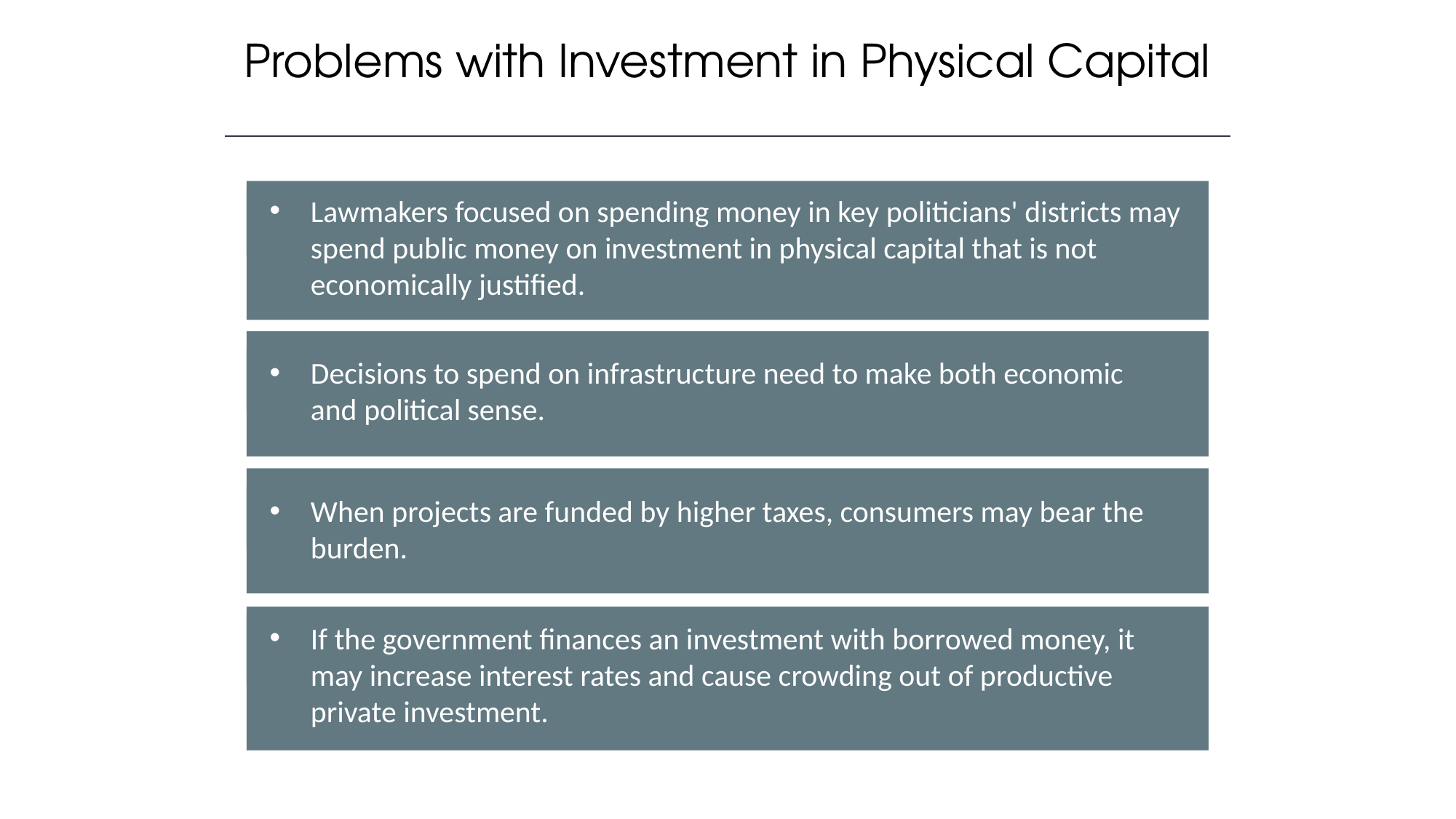

Problems with Investment in Physical Capital
HAWKES LEARNING

Lawmakers focused on spending money in key politicians' districts may spend public money on investment in physical capital that is not economically justified.

Decisions to spend on infrastructure need to make both economic and political sense.

When projects are funded by higher taxes, consumers may bear the burden.
The CPI is subject to two types of bias: substitution bias and quality/new goods bias.

If the government finances an investment with borrowed money, it may increase interest rates and cause crowding out of productive private investment.
Both substitution bias and quality/new goods bias tend to overstate the negative impact of inflation on consumers.